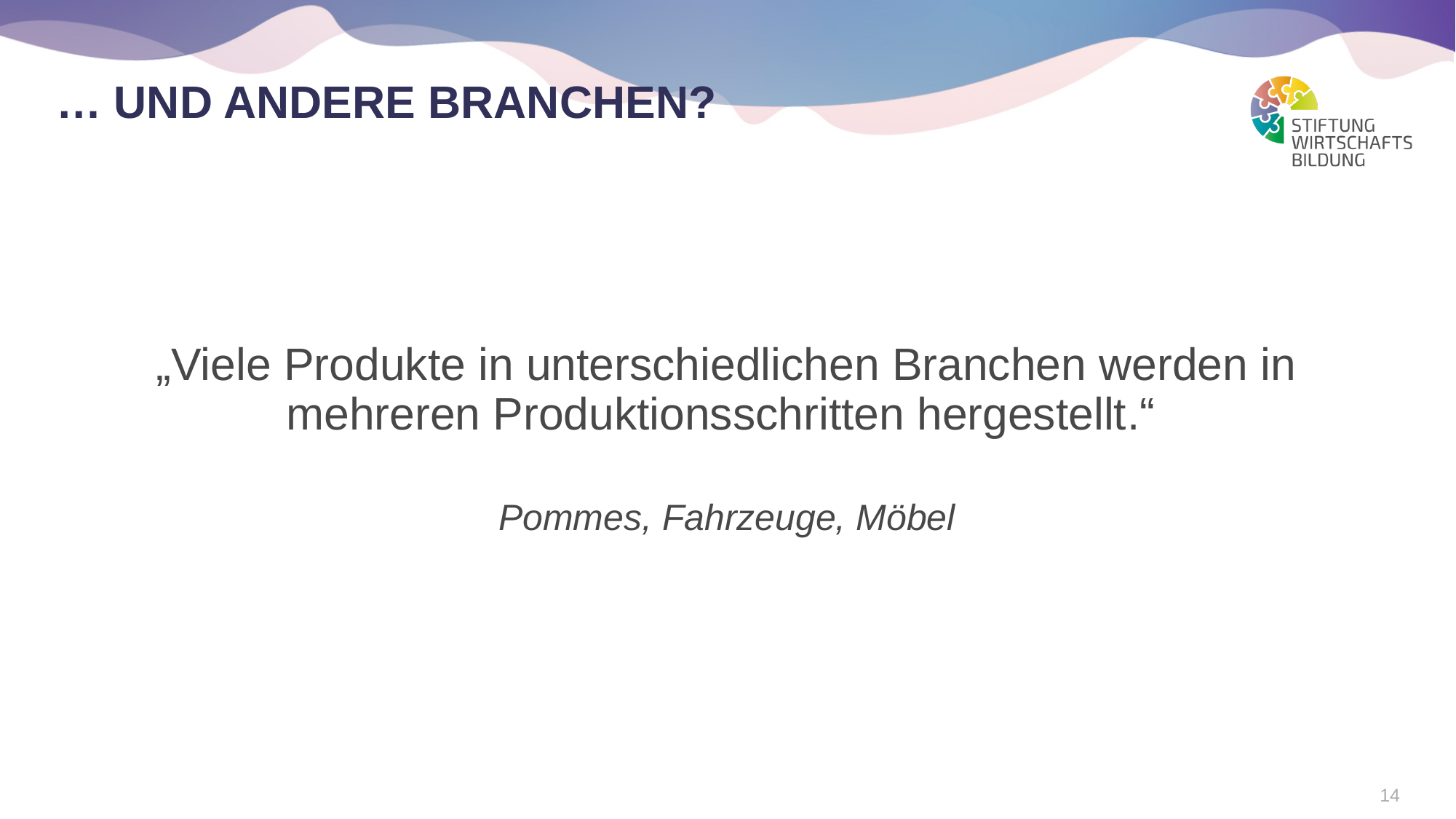

# … und andere Branchen?

„Viele Produkte in unterschiedlichen Branchen werden in mehreren Produktionsschritten hergestellt.“

Pommes, Fahrzeuge, Möbel
14